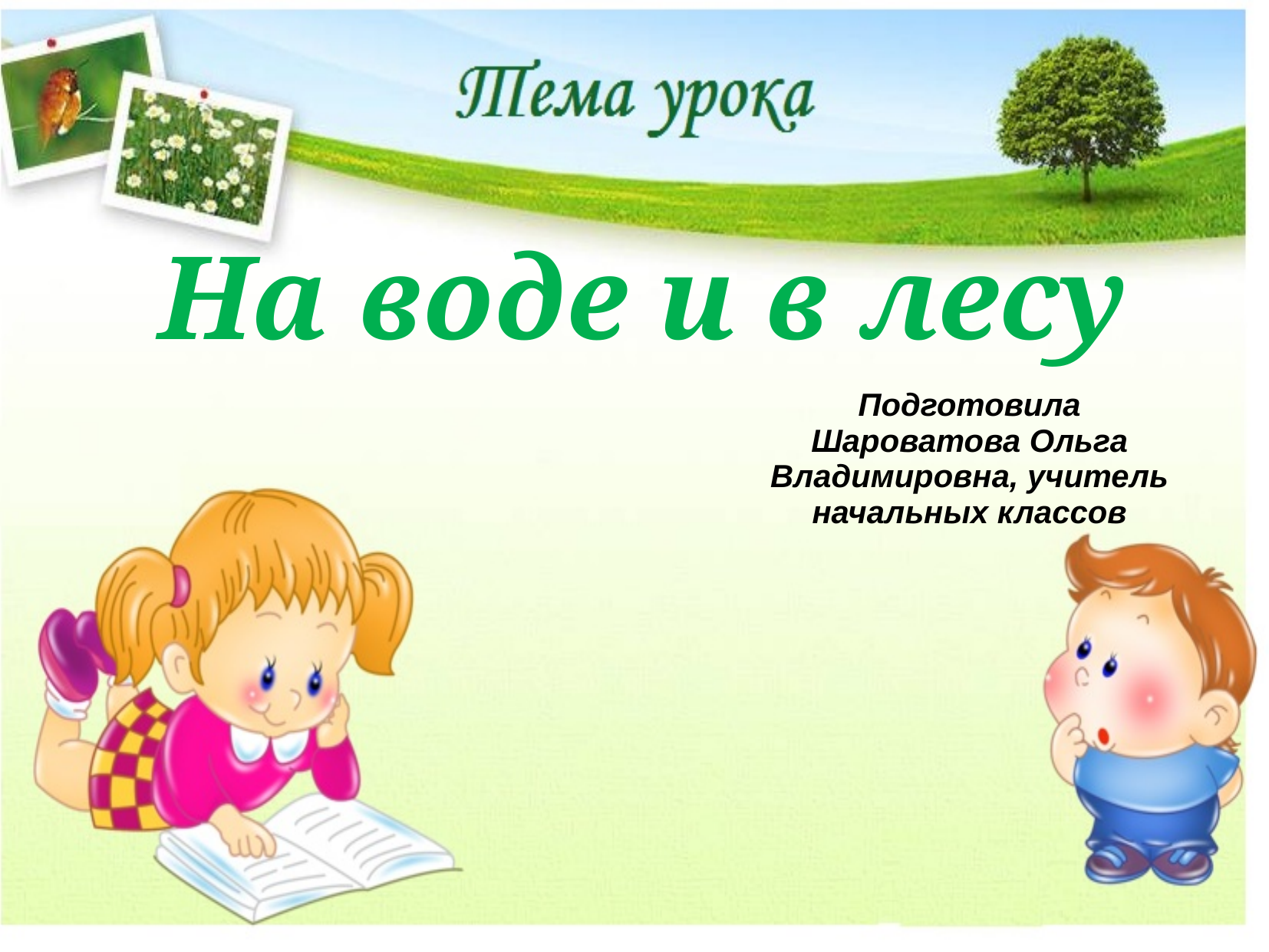

# На воде и в лесу
Подготовила
Шароватова Ольга Владимировна, учитель начальных классов